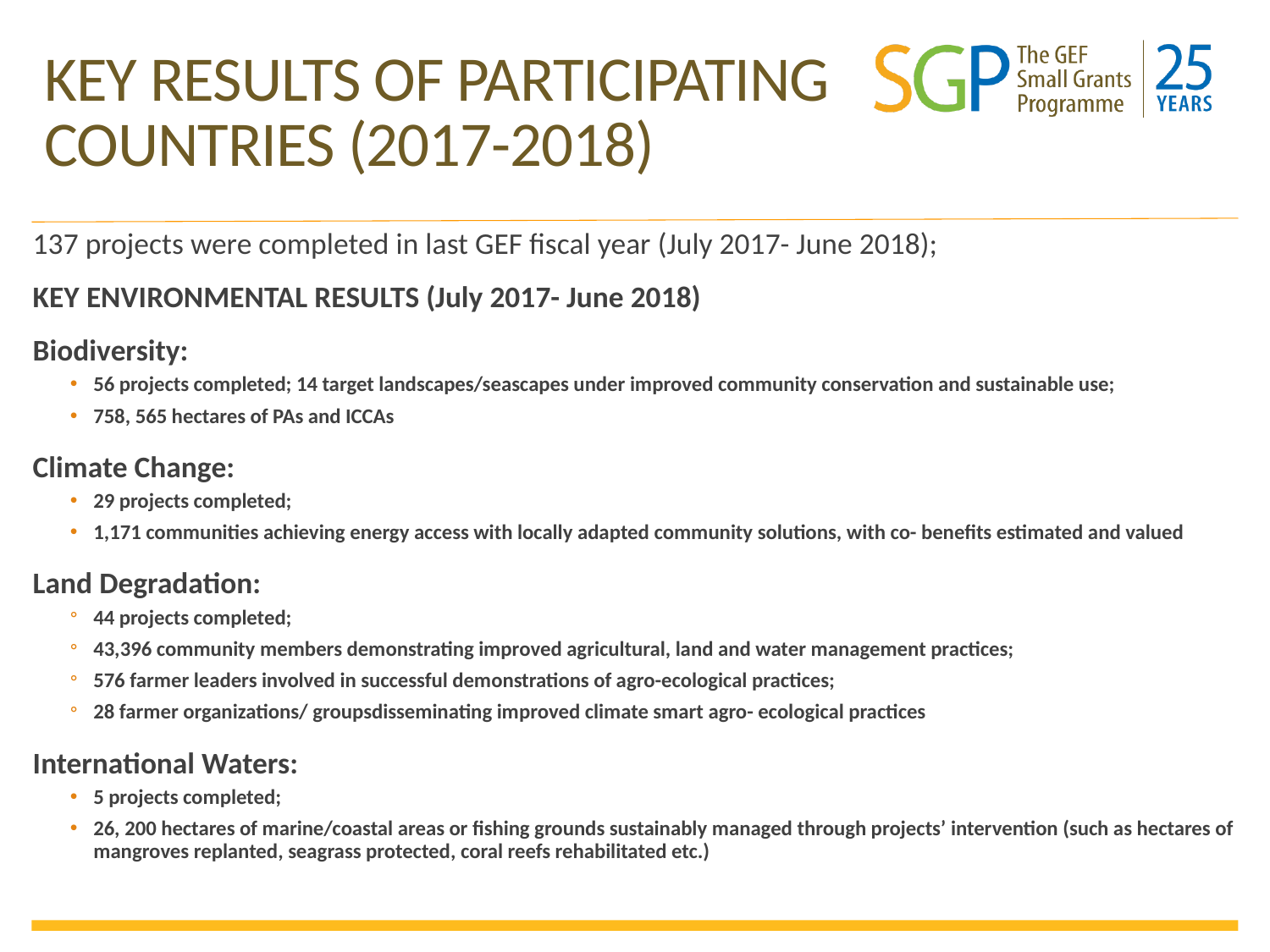

# KEY RESULTS OF PARTICIPATING COUNTRIES (2017-2018)
137 projects were completed in last GEF fiscal year (July 2017- June 2018);
KEY ENVIRONMENTAL RESULTS (July 2017- June 2018)
Biodiversity:
56 projects completed; 14 target landscapes/seascapes under improved community conservation and sustainable use;
758, 565 hectares of PAs and ICCAs
Climate Change:
29 projects completed;
1,171 communities achieving energy access with locally adapted community solutions, with co- benefits estimated and valued
Land Degradation:
44 projects completed;
43,396 community members demonstrating improved agricultural, land and water management practices;
576 farmer leaders involved in successful demonstrations of agro-ecological practices;
28 farmer organizations/ groupsdisseminating improved climate smart agro- ecological practices
International Waters:
5 projects completed;
26, 200 hectares of marine/coastal areas or fishing grounds sustainably managed through projects’ intervention (such as hectares of mangroves replanted, seagrass protected, coral reefs rehabilitated etc.)